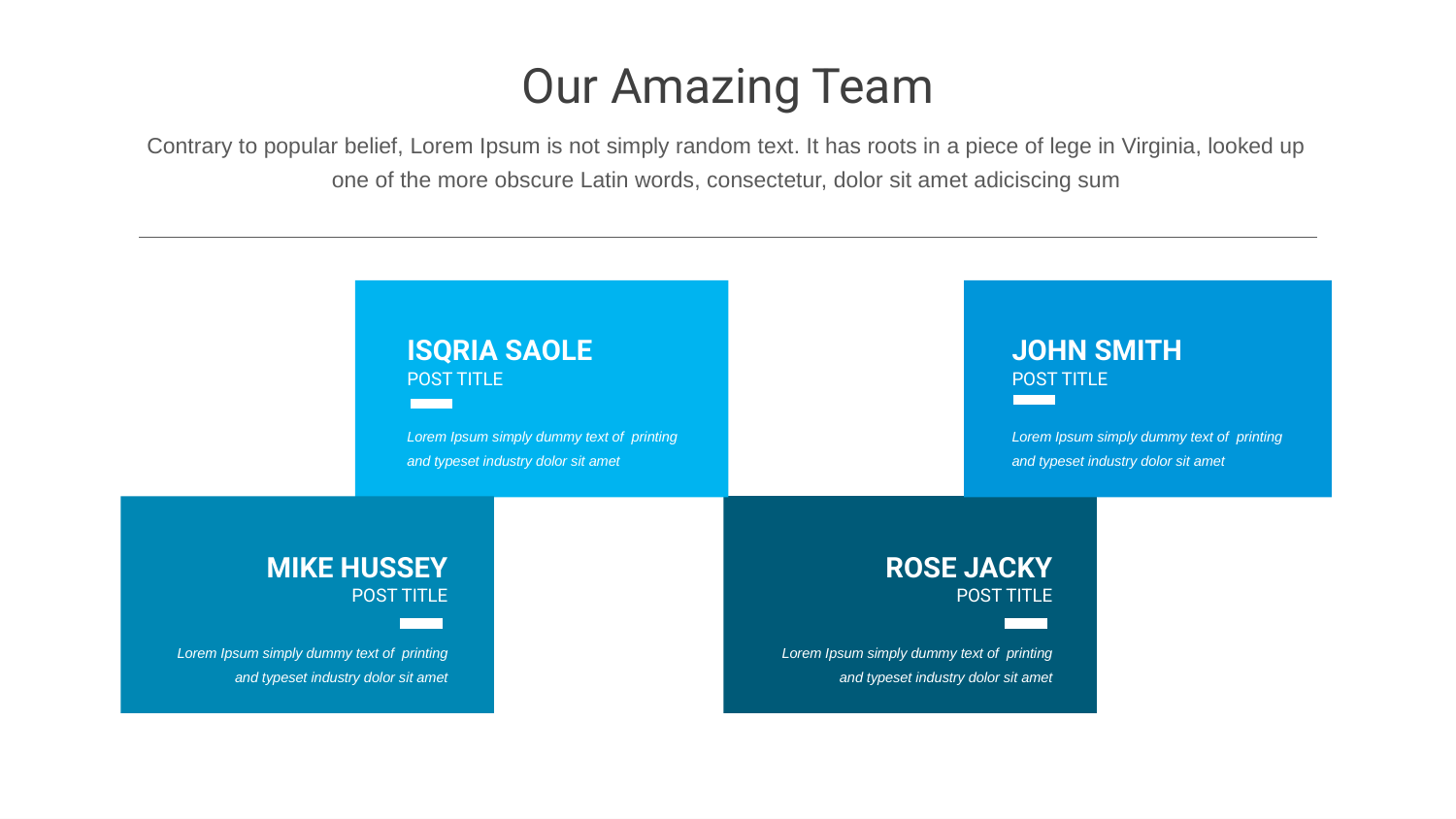

14
Our Amazing Team
Contrary to popular belief, Lorem Ipsum is not simply random text. It has roots in a piece of lege in Virginia, looked up one of the more obscure Latin words, consectetur, dolor sit amet adiciscing sum

JOHN SMITH
ISQRIA SAOLE
POST TITLE
POST TITLE
Lorem Ipsum simply dummy text of  printing and typeset industry dolor sit amet
Lorem Ipsum simply dummy text of  printing and typeset industry dolor sit amet

MIKE HUSSEY
ROSE JACKY
POST TITLE
POST TITLE
Lorem Ipsum simply dummy text of  printing and typeset industry dolor sit amet
Lorem Ipsum simply dummy text of  printing and typeset industry dolor sit amet
www.infobusiness.com